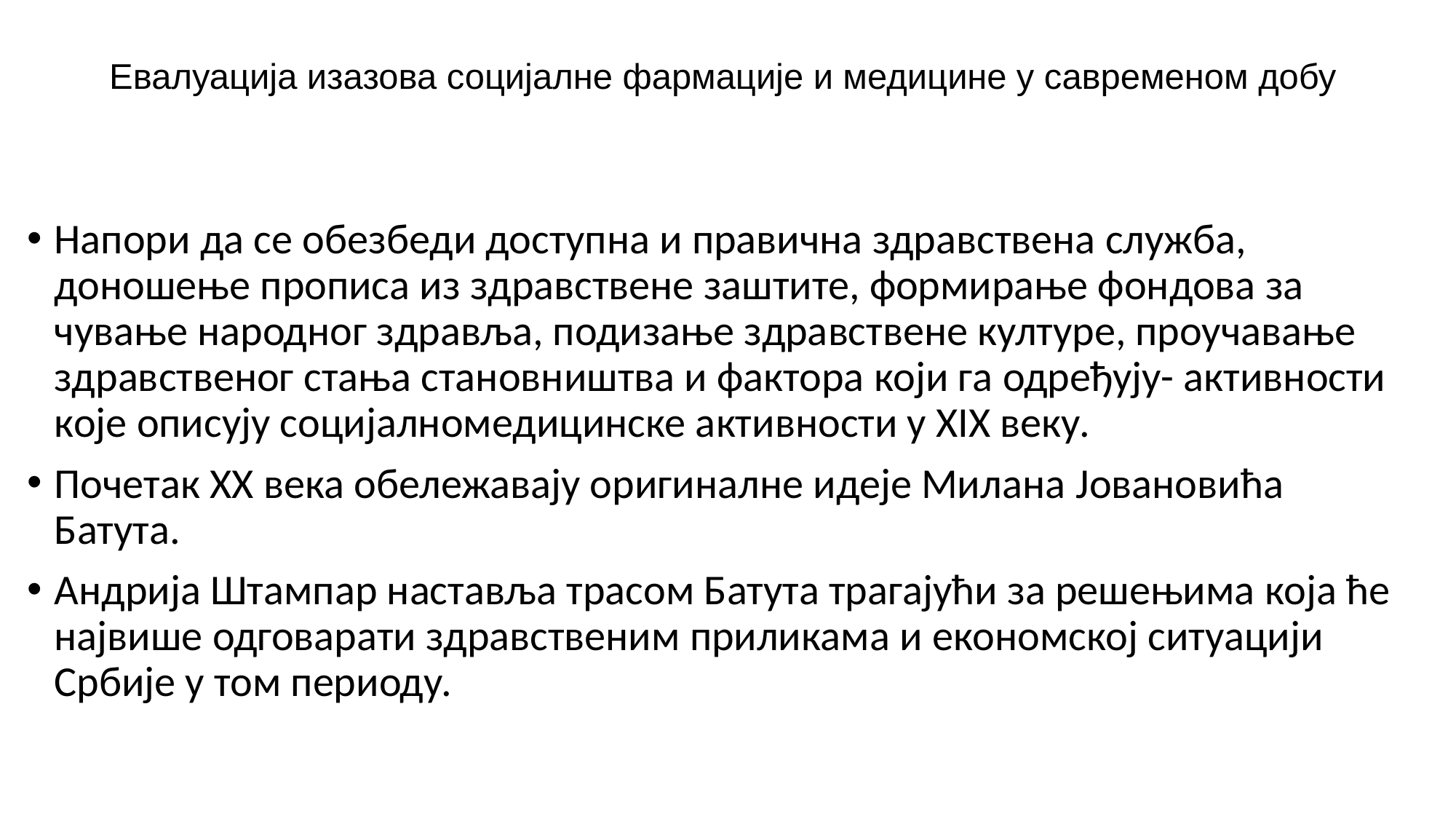

# Евалуација изазова социјалне фармације и медицине у савременом добу
Напори да се обезбеди доступна и правична здравствена служба, доношење прописа из здравствене заштите, формирање фондова за чување народног здравља, подизање здравствене културе, проучавање здравственог стања становништва и фактора који га одређују- активности које описују социјалномедицинске активности у XIX веку.
Почетак XX века обележавају оригиналне идеје Милана Јовановића Батута.
Андрија Штампар наставља трасом Батута трагајући за решењима која ће највише одговарати здравственим приликама и економској ситуацији Србије у том периоду.